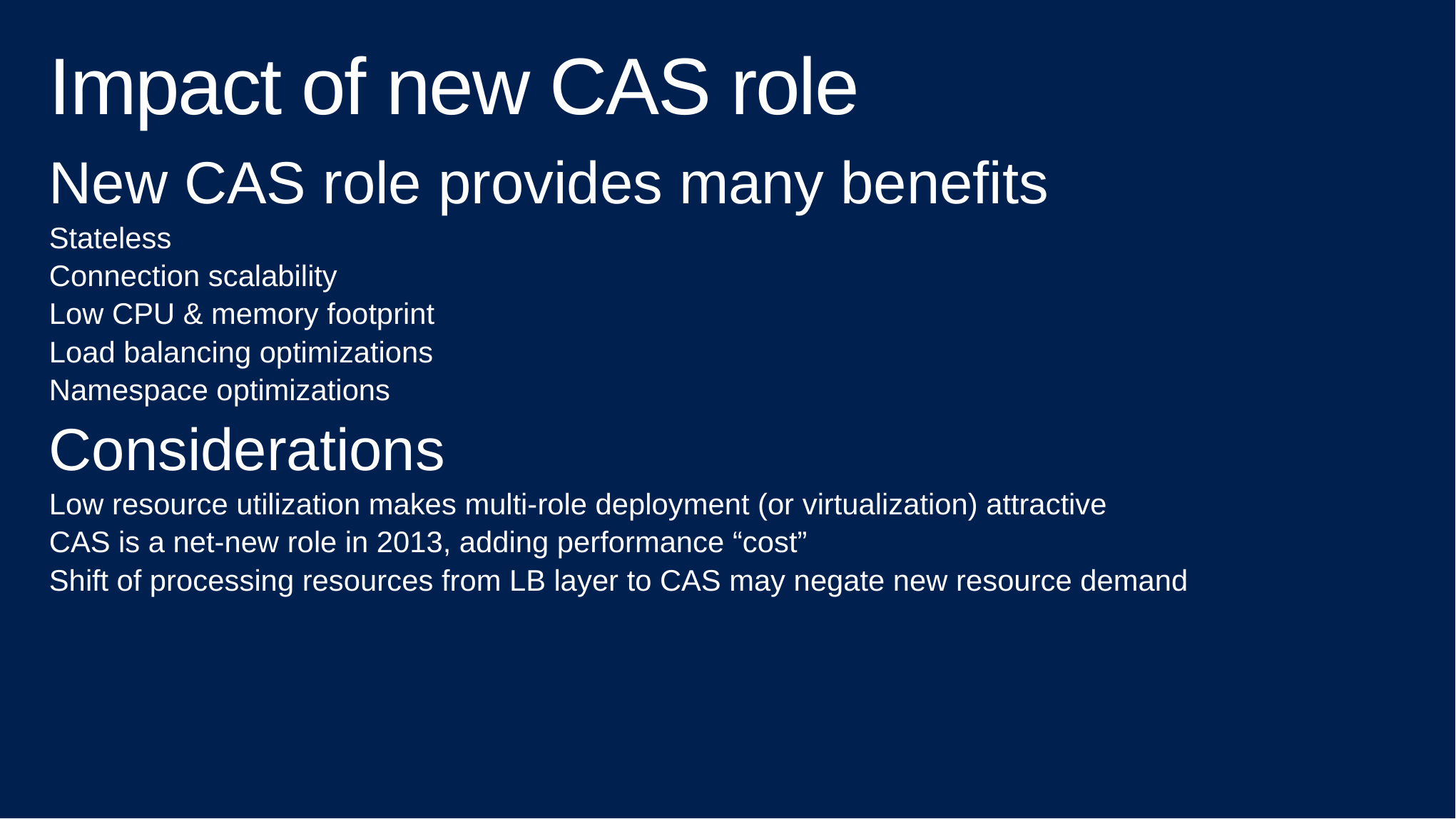

# Impact of new CAS role
New CAS role provides many benefits
Stateless
Connection scalability
Low CPU & memory footprint
Load balancing optimizations
Namespace optimizations
Considerations
Low resource utilization makes multi-role deployment (or virtualization) attractive
CAS is a net-new role in 2013, adding performance “cost”
Shift of processing resources from LB layer to CAS may negate new resource demand